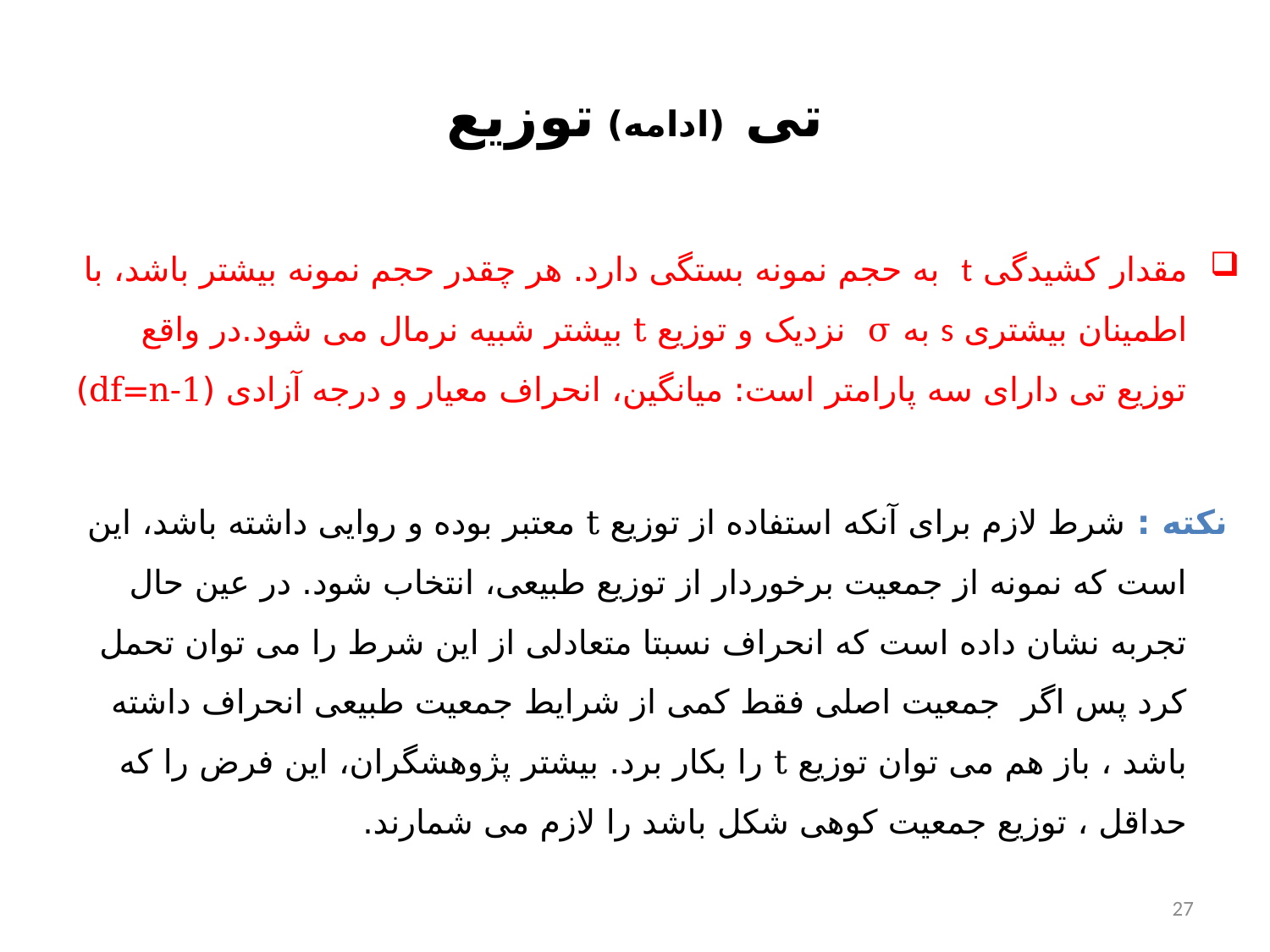

# تی (ادامه) توزیع
مقدار کشیدگی t  به حجم نمونه بستگی دارد. هر چقدر حجم نمونه بیشتر باشد، با اطمینان بیشتری s به σ  نزدیک و توزیع t بیشتر شبیه نرمال می شود.در واقع توزیع تی دارای سه پارامتر است: میانگین، انحراف معیار و درجه آزادی (df=n-1)

نکته : شرط لازم برای آنکه استفاده از توزیع t معتبر بوده و روایی داشته باشد، این است که نمونه از جمعیت برخوردار از توزیع طبیعی، انتخاب شود. در عین حال تجربه نشان داده است که انحراف نسبتا متعادلی از این شرط را می توان تحمل کرد پس اگر  جمعیت اصلی فقط کمی از شرایط جمعیت طبیعی انحراف داشته باشد ، باز هم می توان توزیع t را بکار برد. بیشتر پژوهشگران، این فرض را که حداقل ، توزیع جمعیت کوهی شکل باشد را لازم می شمارند.

27